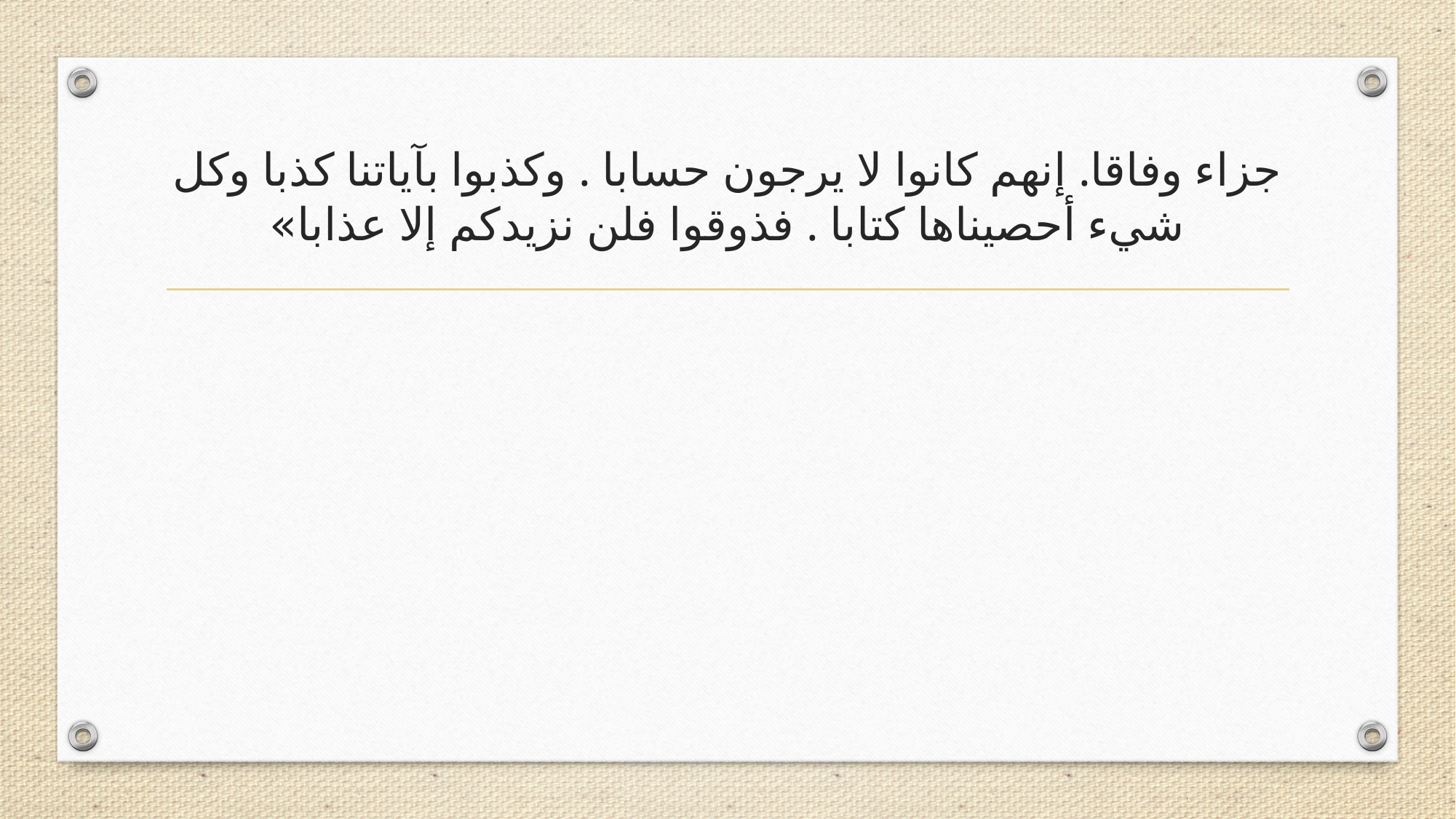

# جزاء وفاقا. إنهم كانوا لا يرجون حسابا . وكذبوا بآياتنا كذبا وكل شيء أحصيناها كتابا . فذوقوا فلن نزيدكم إلا عذابا»